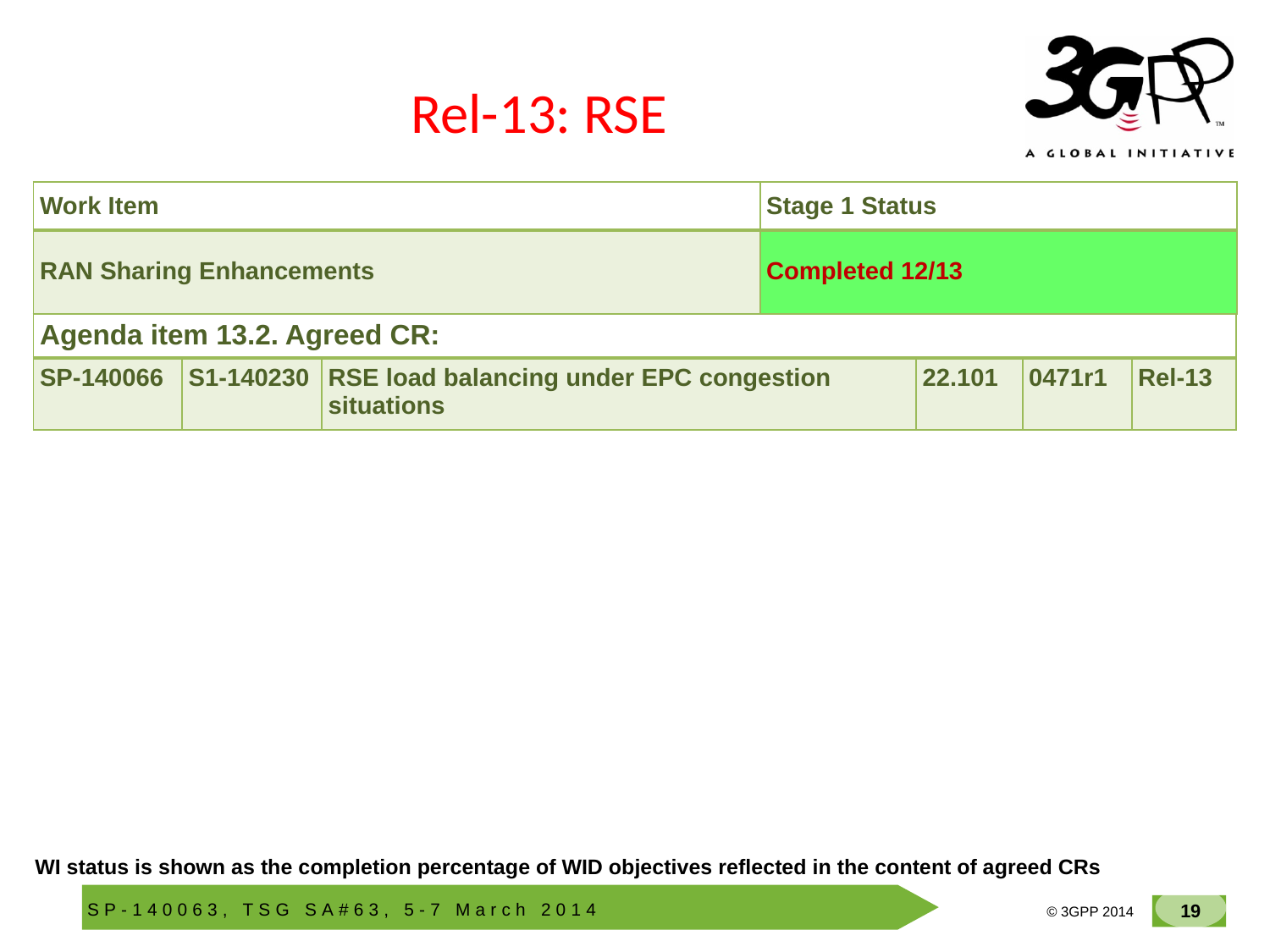

# Rel-13: RSE
| Work Item | Stage 1 Status |
| --- | --- |
| RAN Sharing Enhancements | Completed 12/13 |
| Agenda item 13.2. Agreed CR: |  |  |  |  |  |
| --- | --- | --- | --- | --- | --- |
| SP-140066 | S1-140230 | RSE load balancing under EPC congestion situations | 22.101 | 0471r1 | Rel-13 |
WI status is shown as the completion percentage of WID objectives reflected in the content of agreed CRs